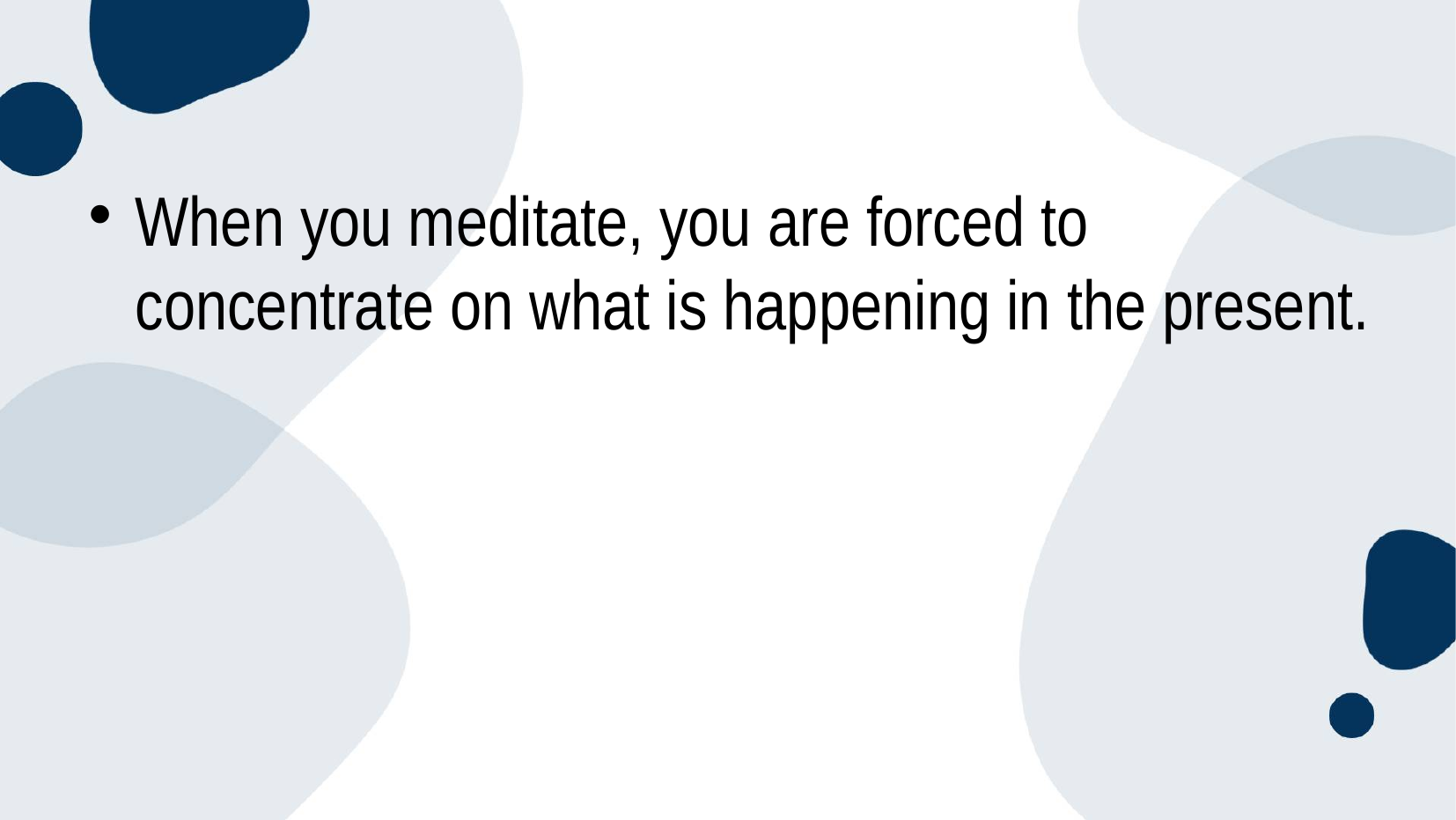

When you meditate, you are forced to concentrate on what is happening in the present.